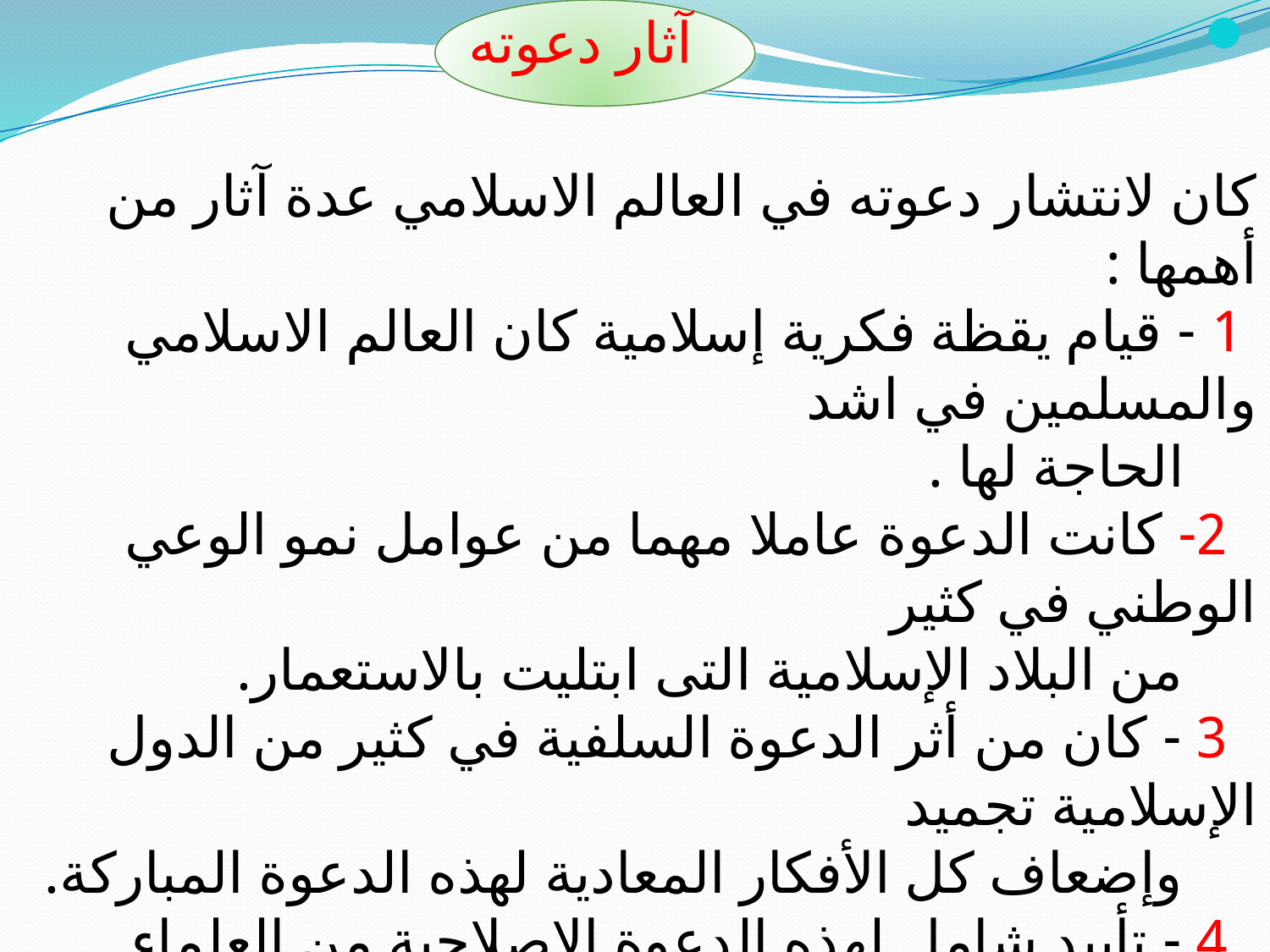

آثار دعوته

كان لانتشار دعوته في العالم الاسلامي عدة آثار من أهمها :
 1 - قيام يقظة فكرية إسلامية كان العالم الاسلامي والمسلمين في اشد
     الحاجة لها .
  2- كانت الدعوة عاملا مهما من عوامل نمو الوعي الوطني في كثير
     من البلاد الإسلامية التى ابتليت بالاستعمار.
  3 - كان من أثر الدعوة السلفية في كثير من الدول الإسلامية تجميد
     وإضعاف كل الأفكار المعادية لهذه الدعوة المباركة.
  4 - تأييد شامل لهذه الدعوة الإصلاحية من العلماء المسلمين
      الغيورين على دينهم وعقيدتهم في البلاد الاسلامية، والمنبع الذي
      اعتمد عليه كثير من رجال الإصلاح المسلمين.